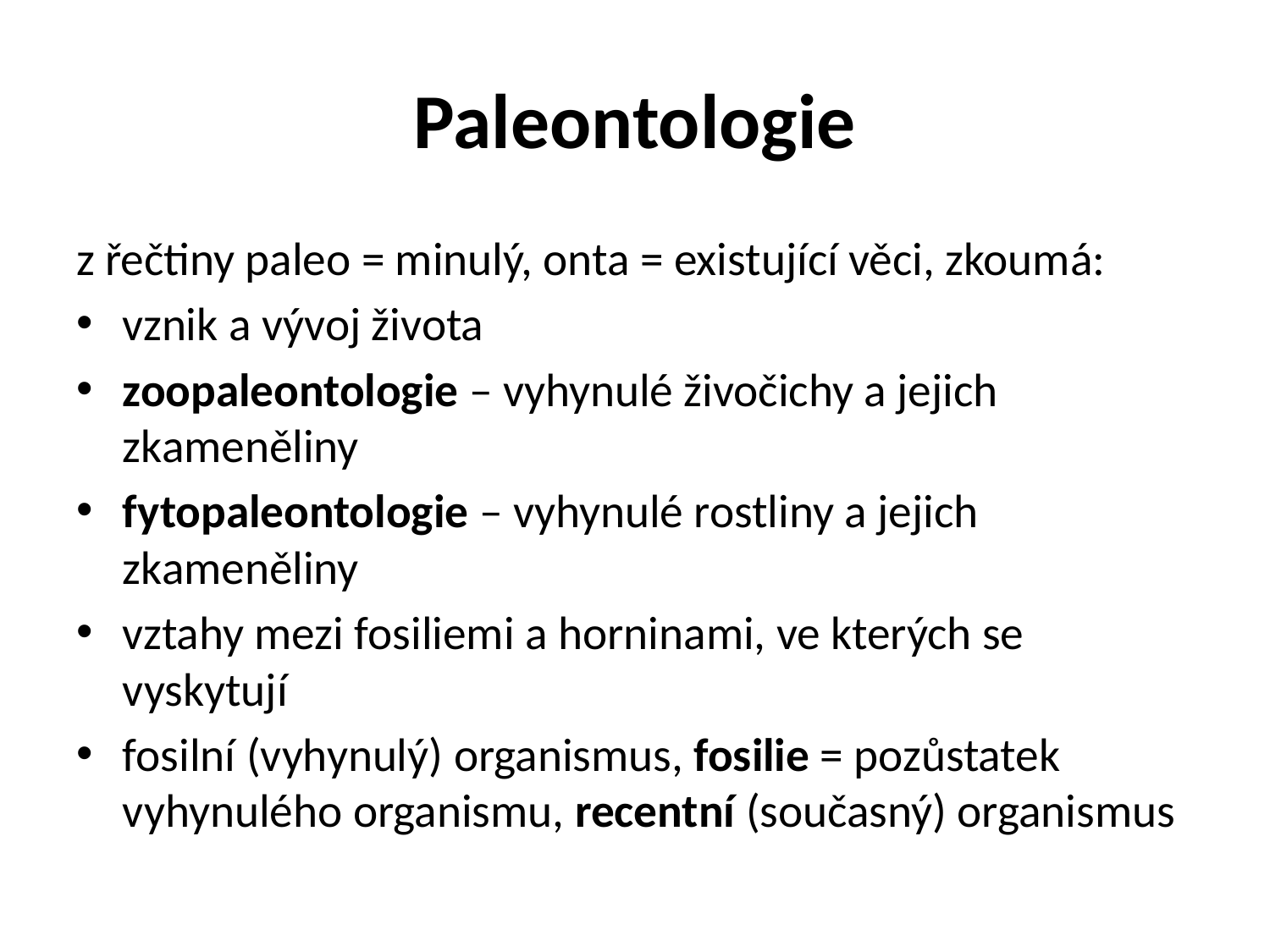

# Paleontologie
z řečtiny paleo = minulý, onta = existující věci, zkoumá:
vznik a vývoj života
zoopaleontologie – vyhynulé živočichy a jejich zkameněliny
fytopaleontologie – vyhynulé rostliny a jejich zkameněliny
vztahy mezi fosiliemi a horninami, ve kterých se vyskytují
fosilní (vyhynulý) organismus, fosilie = pozůstatek vyhynulého organismu, recentní (současný) organismus